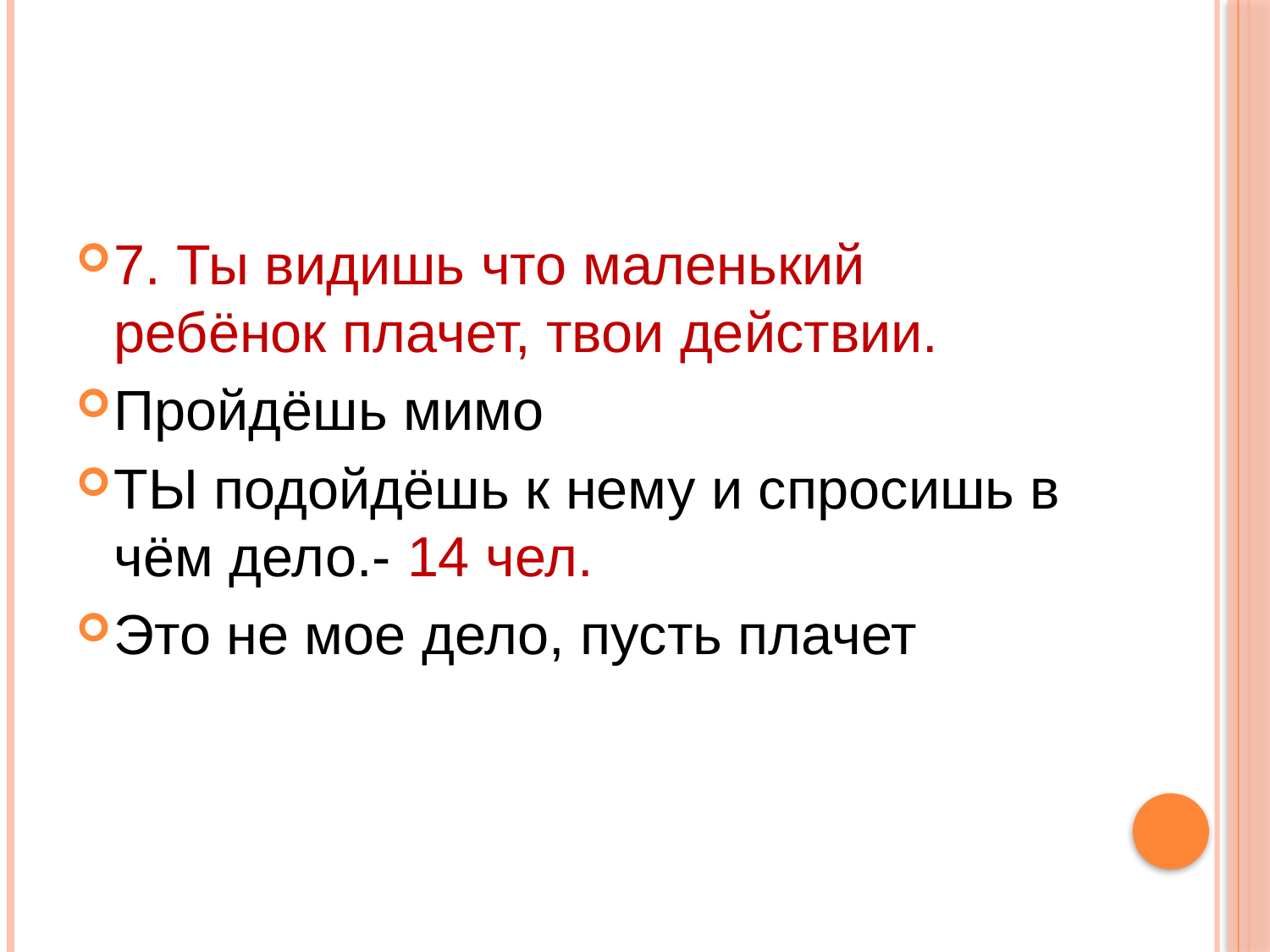

#
7. Ты видишь что маленький ребёнок плачет, твои действии.
Пройдёшь мимо
ТЫ подойдёшь к нему и спросишь в чём дело.- 14 чел.
Это не мое дело, пусть плачет